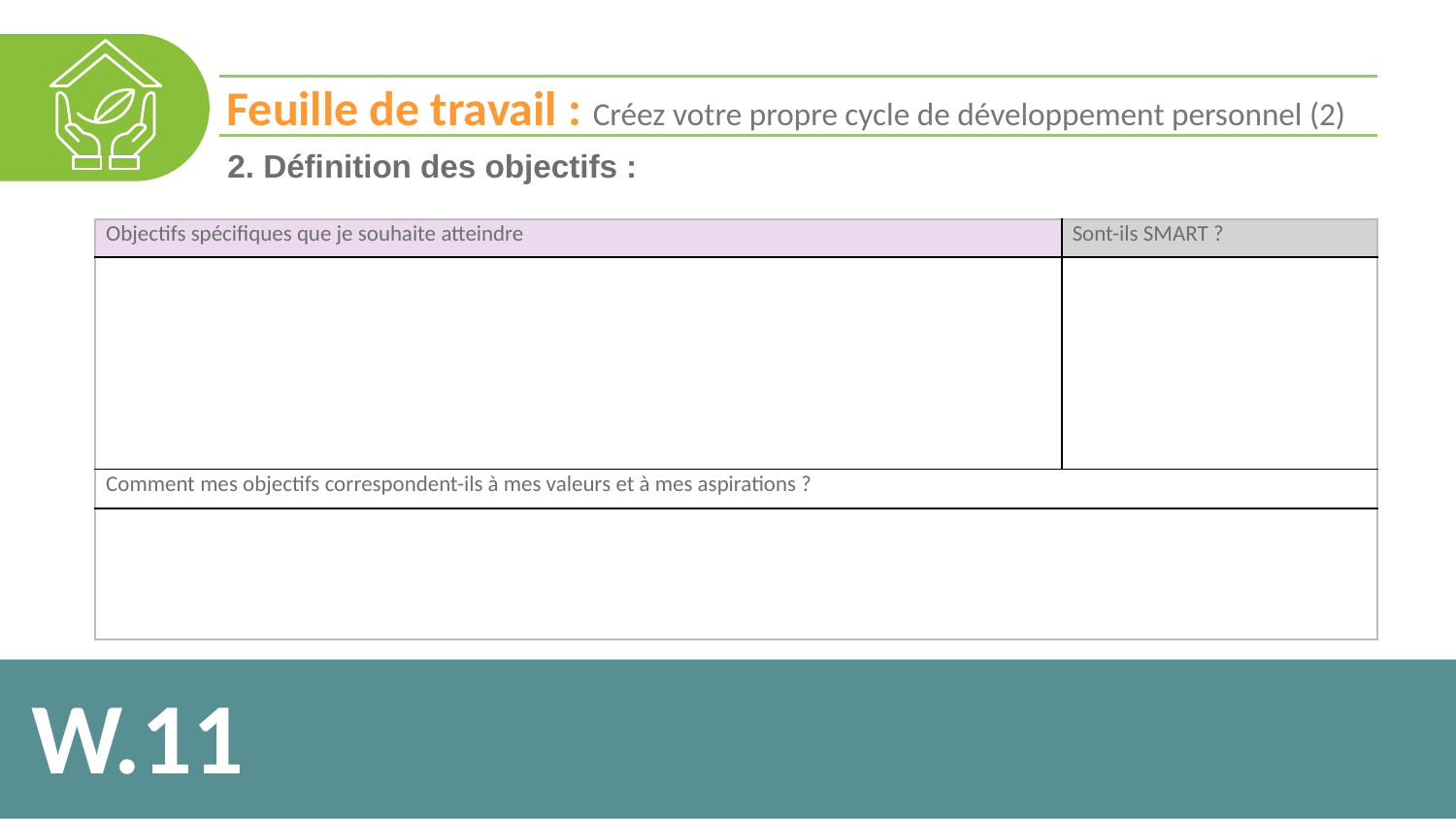

Feuille de travail : Créez votre propre cycle de développement personnel (2)

2. Définition des objectifs :
| Objectifs spécifiques que je souhaite atteindre | Sont-ils SMART ? |
| --- | --- |
|  |  |
| Comment mes objectifs correspondent-ils à mes valeurs et à mes aspirations ? |  |
|  |  |

W.11